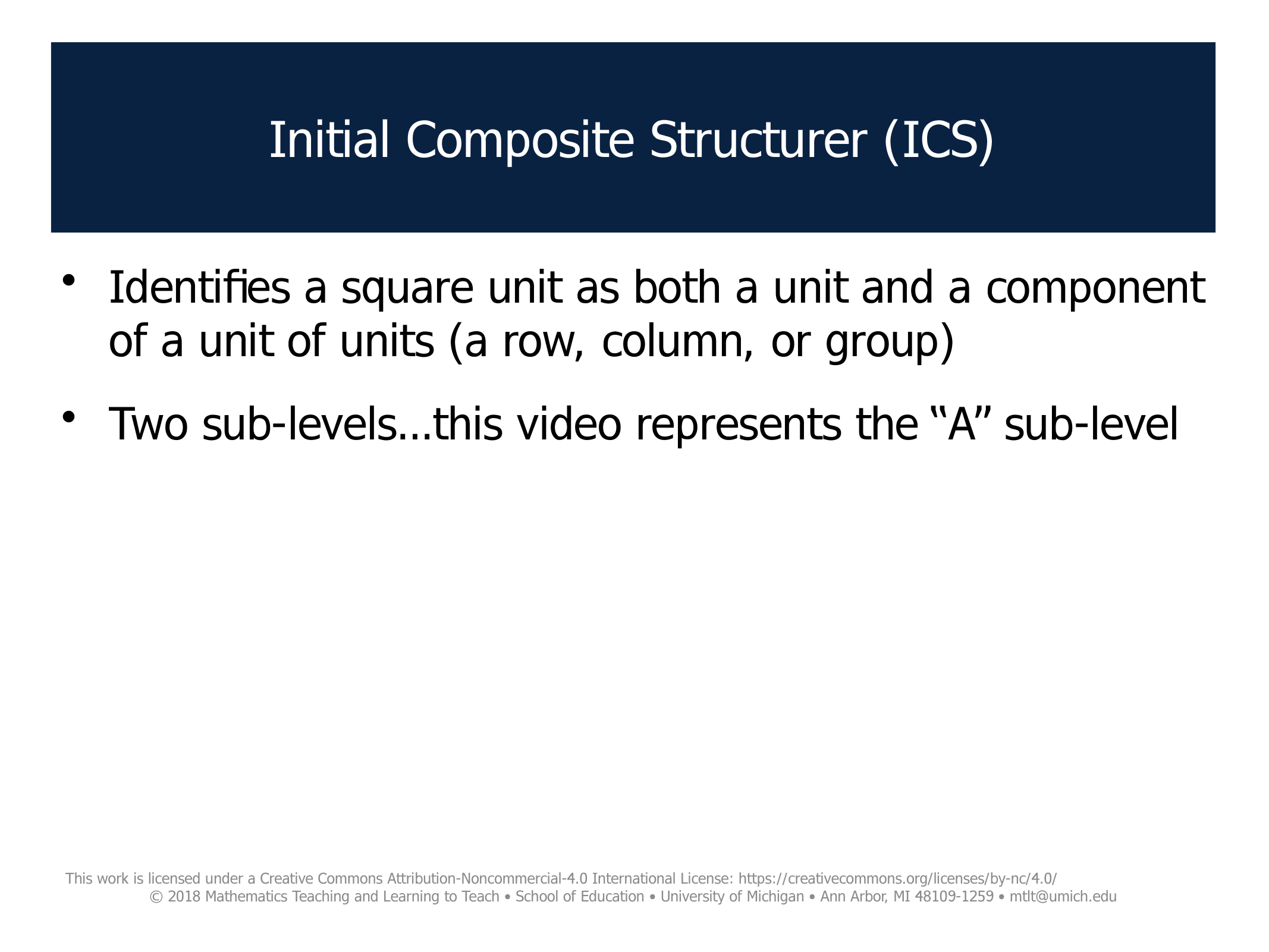

# Initial Composite Structurer (ICS)
Identifies a square unit as both a unit and a component of a unit of units (a row, column, or group)
Two sub-levels…this video represents the “A” sub-level
This work is licensed under a Creative Commons Attribution-Noncommercial-4.0 International License: https://creativecommons.org/licenses/by-nc/4.0/
© 2018 Mathematics Teaching and Learning to Teach • School of Education • University of Michigan • Ann Arbor, MI 48109-1259 • mtlt@umich.edu